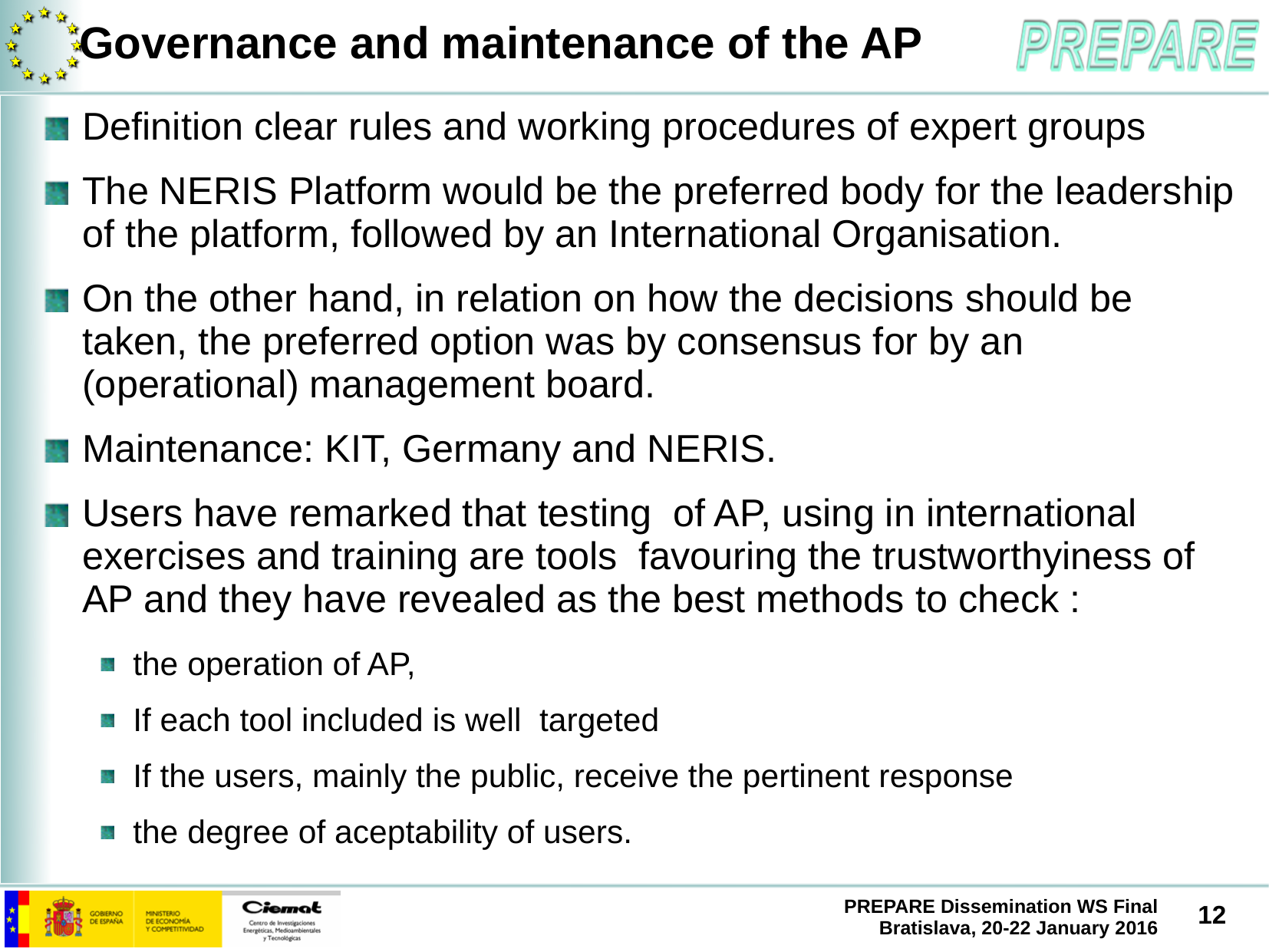

# Governance and maintenance of the AP
Definition clear rules and working procedures of expert groups
The NERIS Platform would be the preferred body for the leadership of the platform, followed by an International Organisation.
On the other hand, in relation on how the decisions should be taken, the preferred option was by consensus for by an (operational) management board.
Maintenance: KIT, Germany and NERIS.
Users have remarked that testing  of AP, using in international exercises and training are tools  favouring the trustworthyiness of AP and they have revealed as the best methods to check :
the operation of AP,
If each tool included is well  targeted
If the users, mainly the public, receive the pertinent response
the degree of aceptability of users.